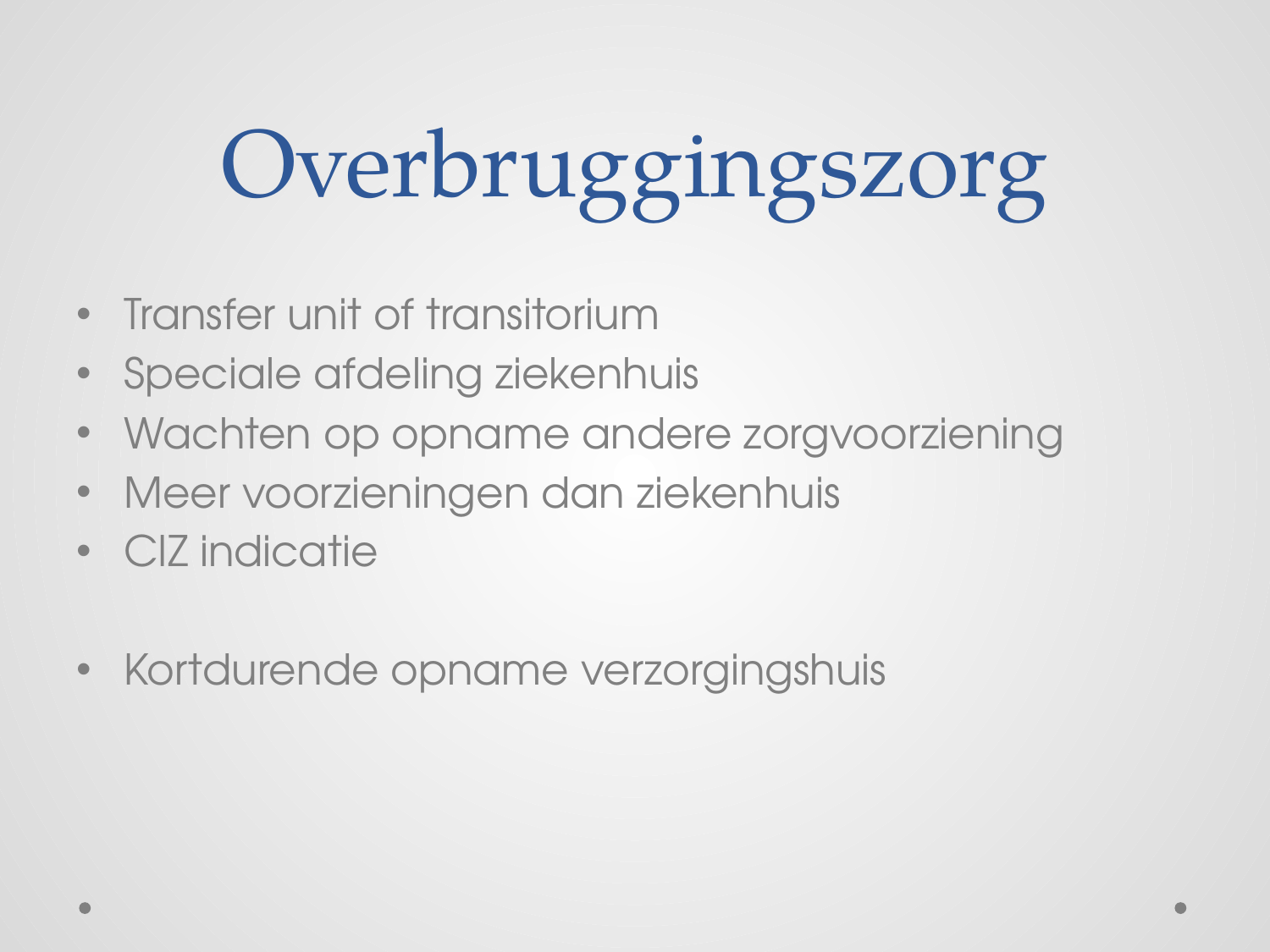

# Overbruggingszorg

Transfer unit of transitorium
Speciale afdeling ziekenhuis
Wachten op opname andere zorgvoorziening
Meer voorzieningen dan ziekenhuis
CIZ indicatie

Kortdurende opname verzorgingshuis